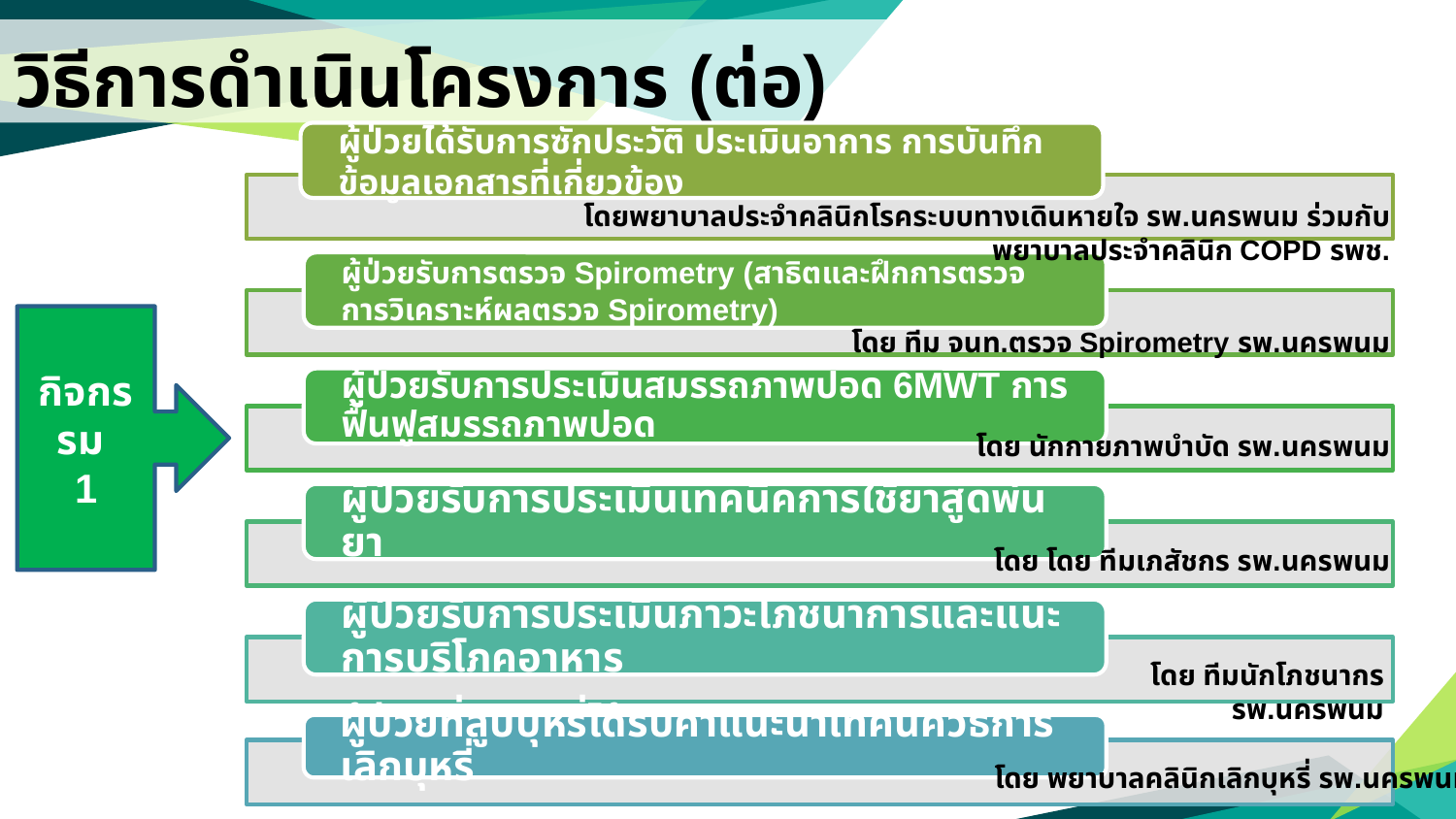

วิธีการดำเนินโครงการ (ต่อ)
ผู้ป่วยได้รับการซักประวัติ ประเมินอาการ การบันทึกข้อมูลเอกสารที่เกี่ยวข้อง
ผู้ป่วยรับการตรวจ Spirometry (สาธิตและฝึกการตรวจ การวิเคราะห์ผลตรวจ Spirometry)
ผู้ป่วยรับการประเมินสมรรถภาพปอด 6MWT การฟื้นฟูสมรรถภาพปอด
ผู้ป่วยรับการประเมินเทคนิคการใช้ยาสูดพ่นยา
ผู้ป่วยรับการประเมินภาวะโภชนาการและแนะการบริโภคอาหาร
ผู้ป่วยที่สูบบุหรี่ได้รับคำแนะนำเทคนิควิธีการเลิกบุหรี่
โดยพยาบาลประจำคลินิกโรคระบบทางเดินหายใจ รพ.นครพนม ร่วมกับ พยาบาลประจำคลินิก COPD รพช.
กิจกรรม
1
โดย ทีม จนท.ตรวจ Spirometry รพ.นครพนม
โดย นักกายภาพบำบัด รพ.นครพนม
โดย โดย ทีมเภสัชกร รพ.นครพนม
โดย ทีมนักโภชนากร รพ.นครพนม
โดย พยาบาลคลินิกเลิกบุหรี่ รพ.นครพนม